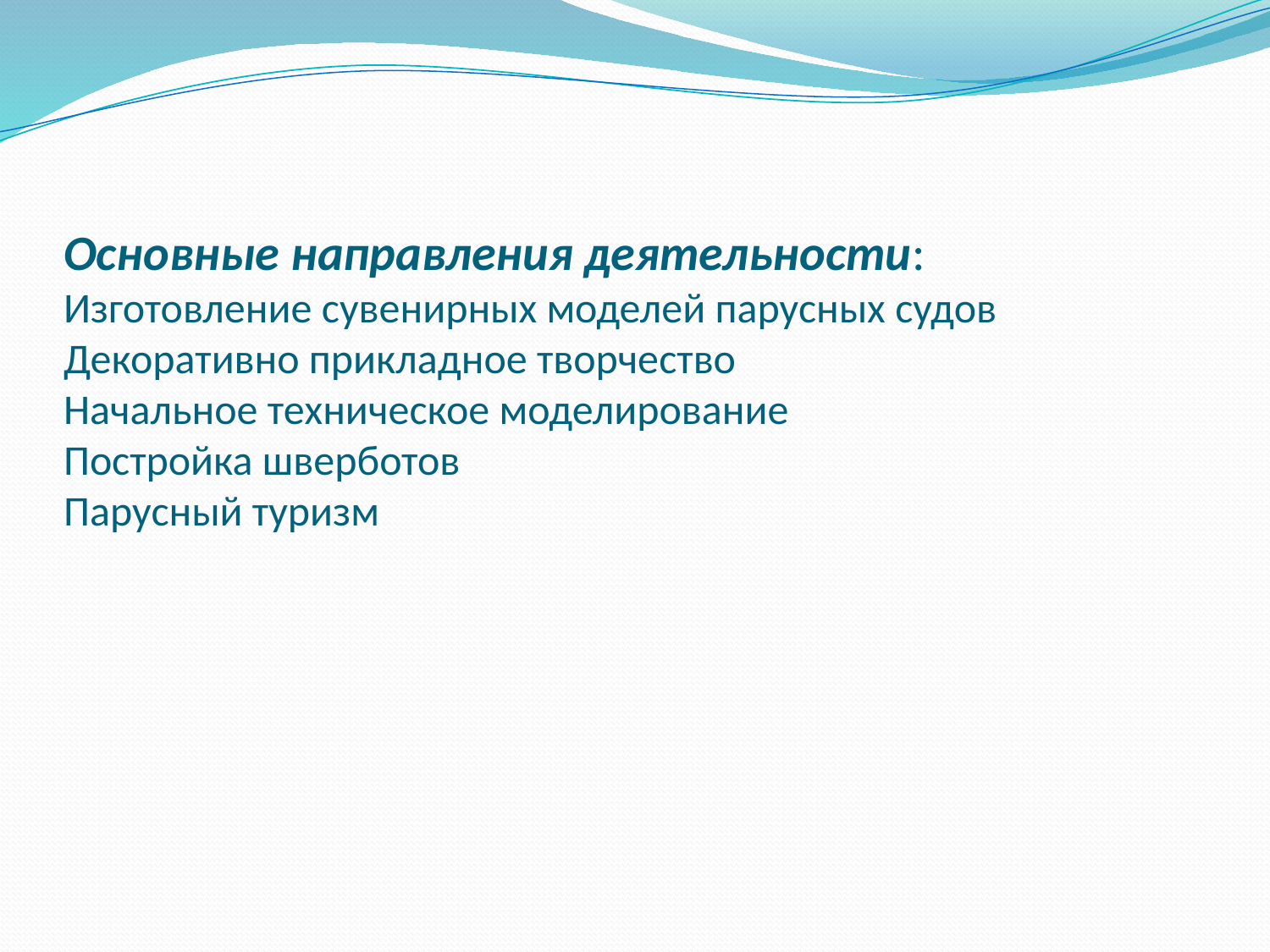

# Основные направления деятельности: Изготовление сувенирных моделей парусных судов Декоративно прикладное творчество Начальное техническое моделирование Постройка шверботов Парусный туризм